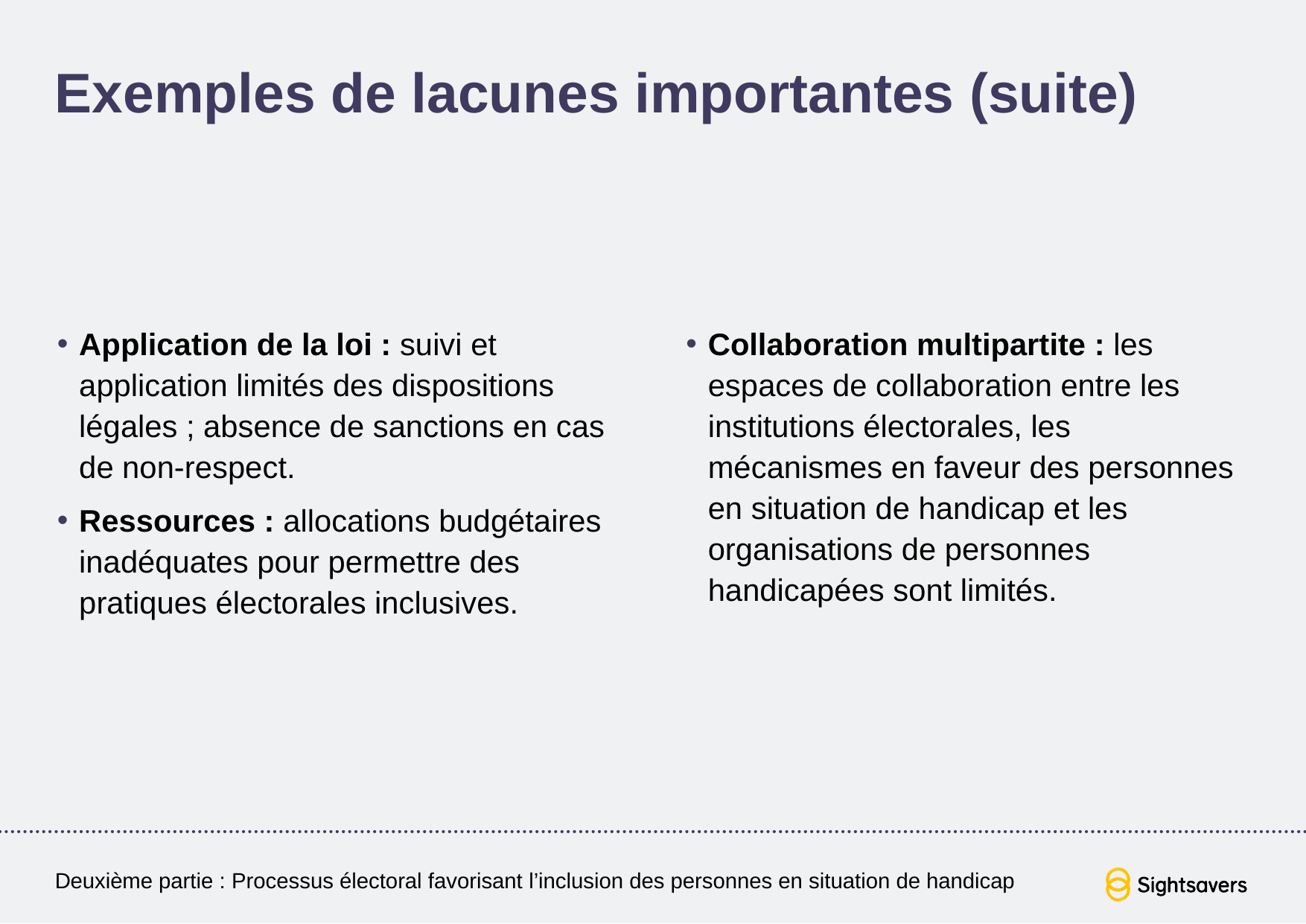

# Exemples de lacunes importantes (suite)
Application de la loi : suivi et application limités des dispositions légales ; absence de sanctions en cas de non-respect.
Ressources : allocations budgétaires inadéquates pour permettre des pratiques électorales inclusives.

Collaboration multipartite : les espaces de collaboration entre les institutions électorales, les mécanismes en faveur des personnes en situation de handicap et les organisations de personnes handicapées sont limités.

Deuxième partie : Processus électoral favorisant l’inclusion des personnes en situation de handicap